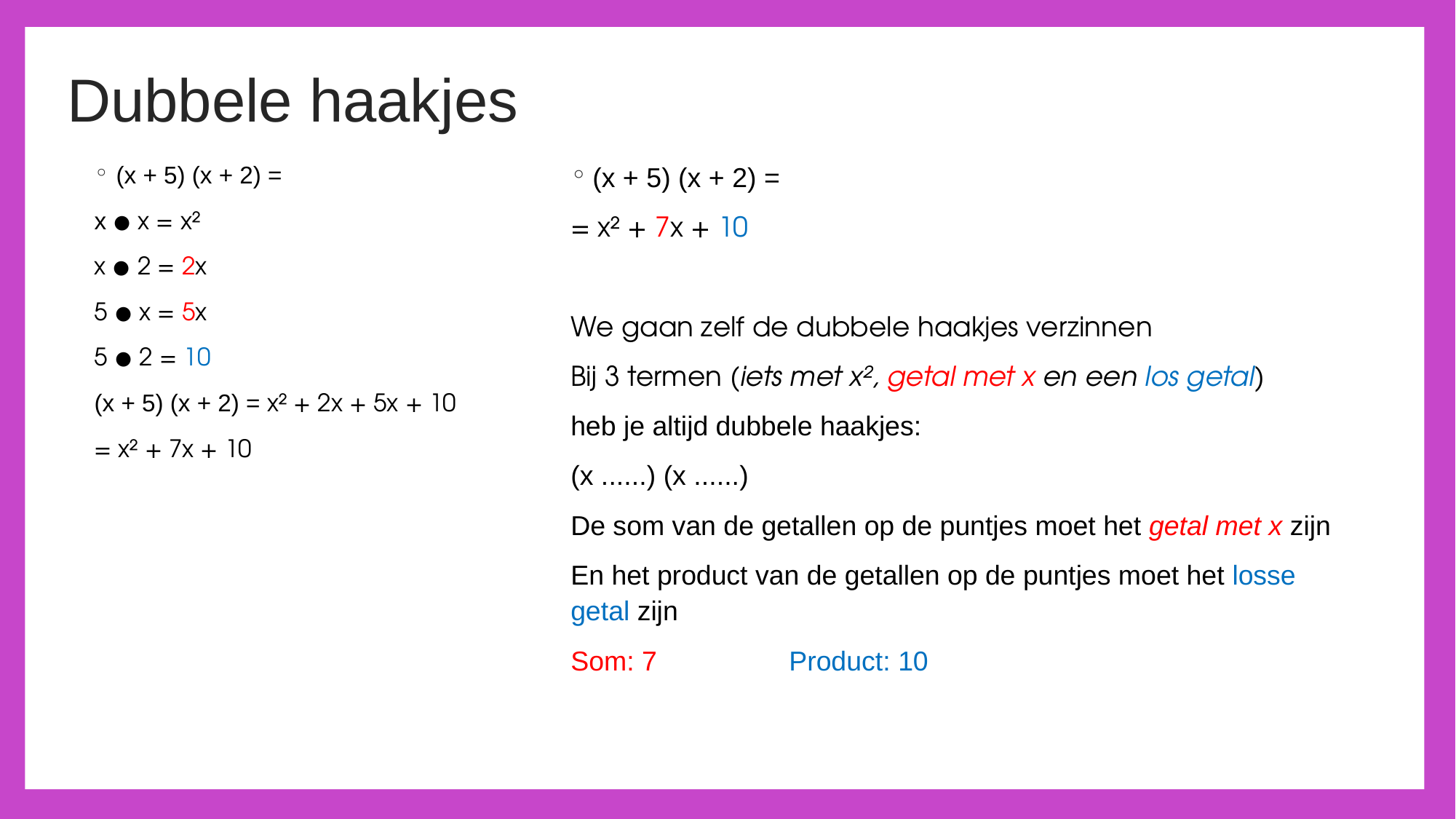

# Dubbele haakjes
(x + 5) (x + 2) =
= x² + 7x + 10

We gaan zelf de dubbele haakjes verzinnen
Bij 3 termen (iets met x², getal met x en een los getal)
heb je altijd dubbele haakjes:
(x ......) (x ......)
De som van de getallen op de puntjes moet het getal met x zijn
En het product van de getallen op de puntjes moet het losse getal zijn
Som: 7		Product: 10

(x + 5) (x + 2) =
x ● x = x²
x ● 2 = 2x
5 ● x = 5x
5 ● 2 = 10
(x + 5) (x + 2) = x² + 2x + 5x + 10
= x² + 7x + 10